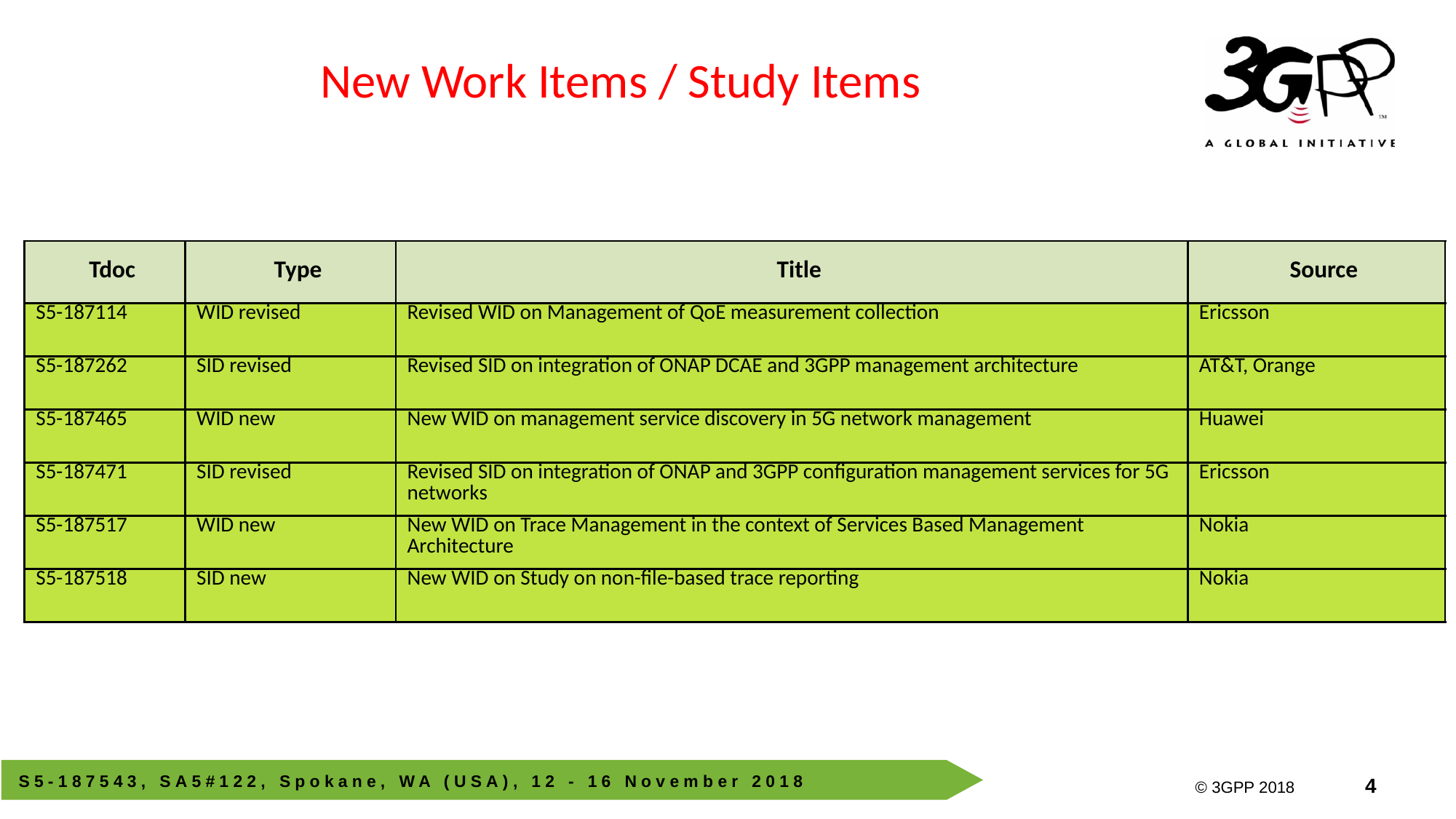

New Work Items / Study Items
| Tdoc | Type | Title | Source |
| --- | --- | --- | --- |
| S5-187114 | WID revised | Revised WID on Management of QoE measurement collection | Ericsson |
| S5-187262 | SID revised | Revised SID on integration of ONAP DCAE and 3GPP management architecture | AT&T, Orange |
| S5-187465 | WID new | New WID on management service discovery in 5G network management | Huawei |
| S5-187471 | SID revised | Revised SID on integration of ONAP and 3GPP configuration management services for 5G networks | Ericsson |
| S5-187517 | WID new | New WID on Trace Management in the context of Services Based Management Architecture | Nokia |
| S5-187518 | SID new | New WID on Study on non-file-based trace reporting | Nokia |